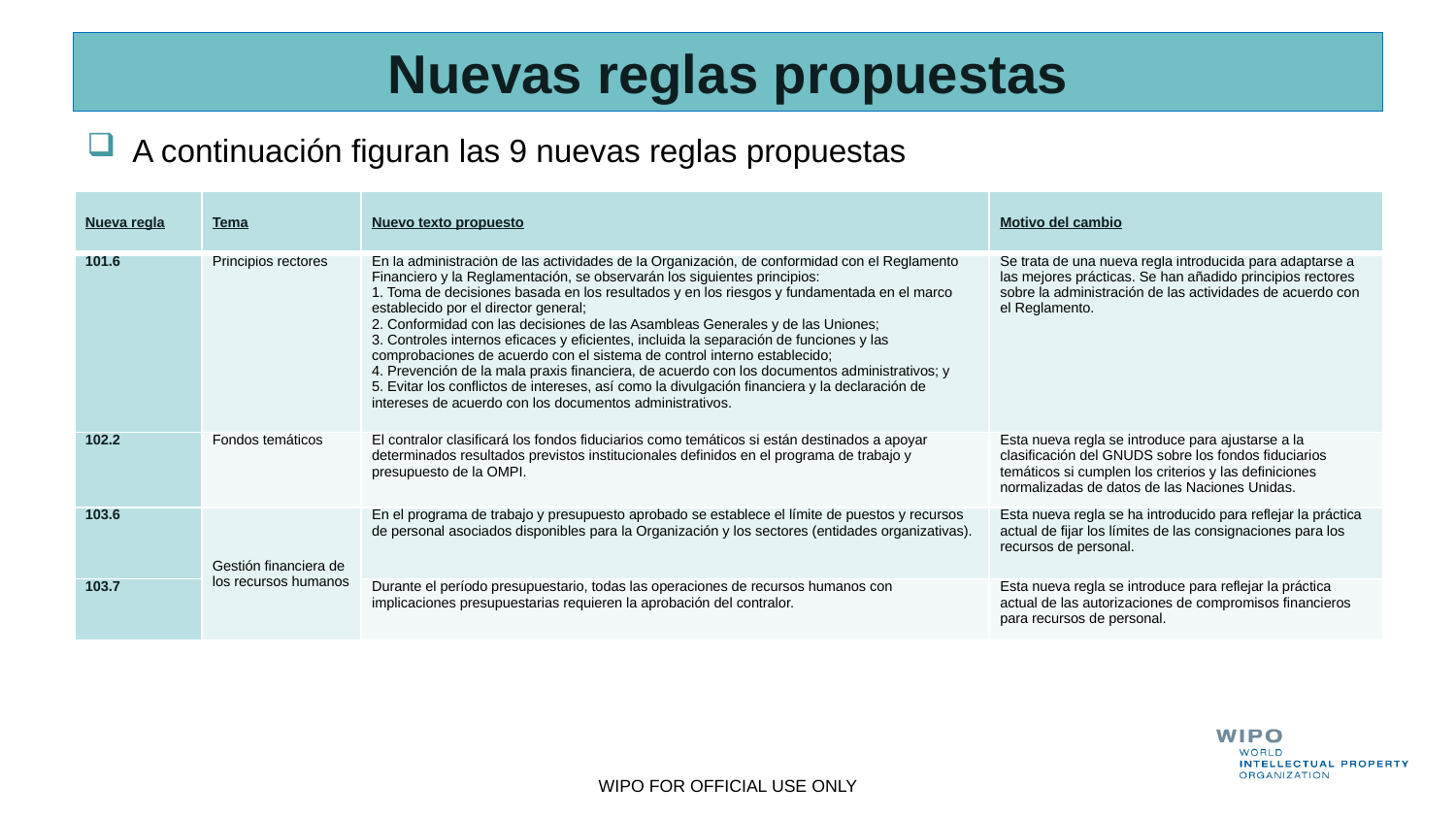

# Nuevas reglas propuestas
A continuación figuran las 9 nuevas reglas propuestas

| Nueva regla | Tema | Nuevo texto propuesto | Motivo del cambio |
| --- | --- | --- | --- |
| 101.6 | Principios rectores | En la administración de las actividades de la Organización, de conformidad con el Reglamento Financiero y la Reglamentación, se observarán los siguientes principios: 1. Toma de decisiones basada en los resultados y en los riesgos y fundamentada en el marco establecido por el director general; 2. Conformidad con las decisiones de las Asambleas Generales y de las Uniones; 3. Controles internos eficaces y eficientes, incluida la separación de funciones y las comprobaciones de acuerdo con el sistema de control interno establecido; 4. Prevención de la mala praxis financiera, de acuerdo con los documentos administrativos; y 5. Evitar los conflictos de intereses, así como la divulgación financiera y la declaración de intereses de acuerdo con los documentos administrativos. | Se trata de una nueva regla introducida para adaptarse a las mejores prácticas. Se han añadido principios rectores sobre la administración de las actividades de acuerdo con el Reglamento. |
| 102.2 | Fondos temáticos | El contralor clasificará los fondos fiduciarios como temáticos si están destinados a apoyar determinados resultados previstos institucionales definidos en el programa de trabajo y presupuesto de la OMPI. | Esta nueva regla se introduce para ajustarse a la clasificación del GNUDS sobre los fondos fiduciarios temáticos si cumplen los criterios y las definiciones normalizadas de datos de las Naciones Unidas. |
| 103.6 | Gestión financiera de los recursos humanos | En el programa de trabajo y presupuesto aprobado se establece el límite de puestos y recursos de personal asociados disponibles para la Organización y los sectores (entidades organizativas). | Esta nueva regla se ha introducido para reflejar la práctica actual de fijar los límites de las consignaciones para los recursos de personal. |
| 103.7 |  | Durante el período presupuestario, todas las operaciones de recursos humanos con implicaciones presupuestarias requieren la aprobación del contralor. | Esta nueva regla se introduce para reflejar la práctica actual de las autorizaciones de compromisos financieros para recursos de personal. |